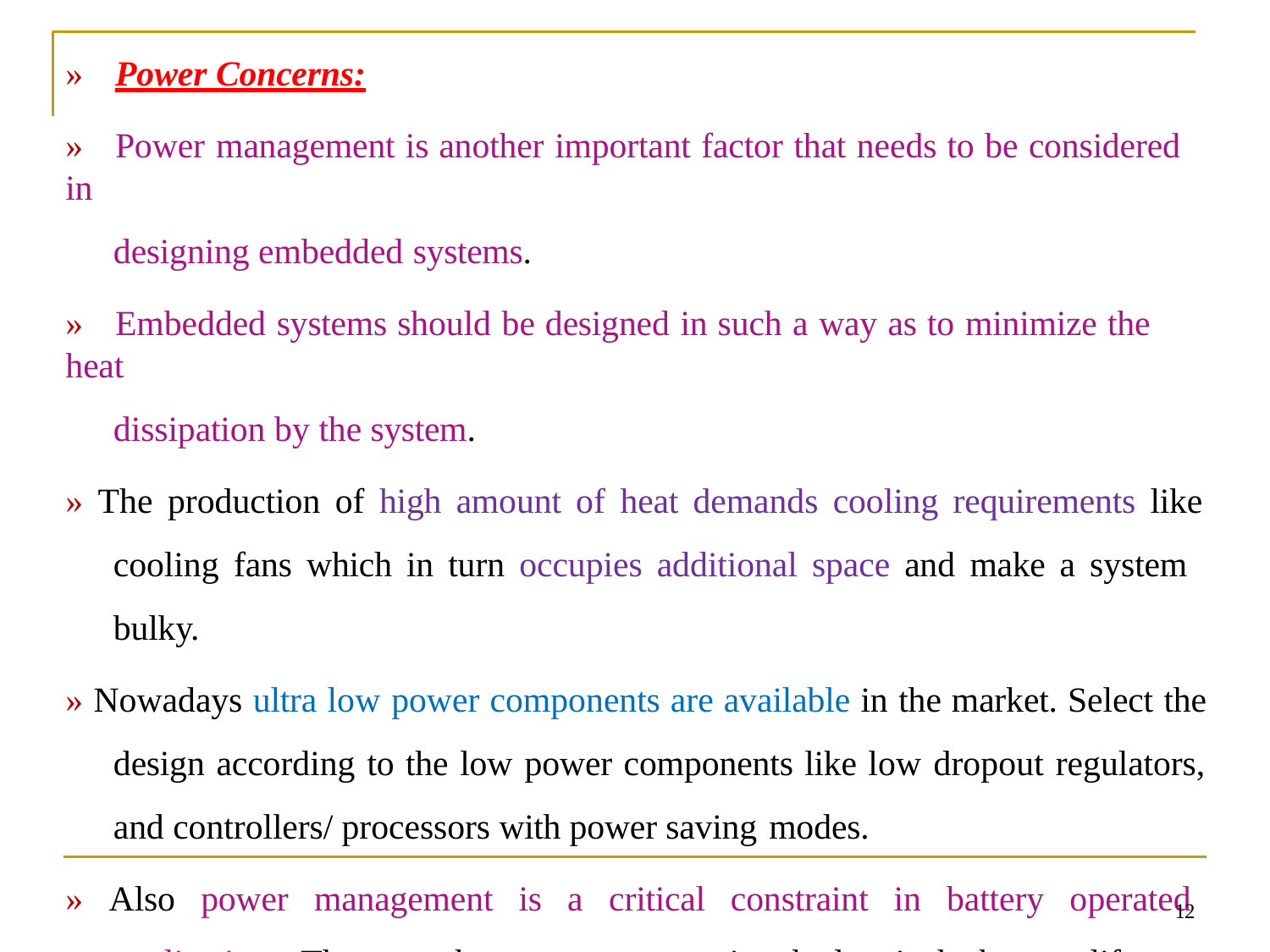

»	Power Concerns:
»	Power management is another important factor that needs to be considered in
designing embedded systems.
»	Embedded systems should be designed in such a way as to minimize the heat
dissipation by the system.
» The production of high amount of heat demands cooling requirements like  cooling fans which in turn occupies additional space and make a system   bulky.
» Nowadays ultra low power components are available in the market. Select the  design according to the low power components like low dropout regulators,  and controllers/ processors with power saving modes.
» Also power management is a critical constraint in battery operated  applications. The more the power consumption the less is the battery life.
12